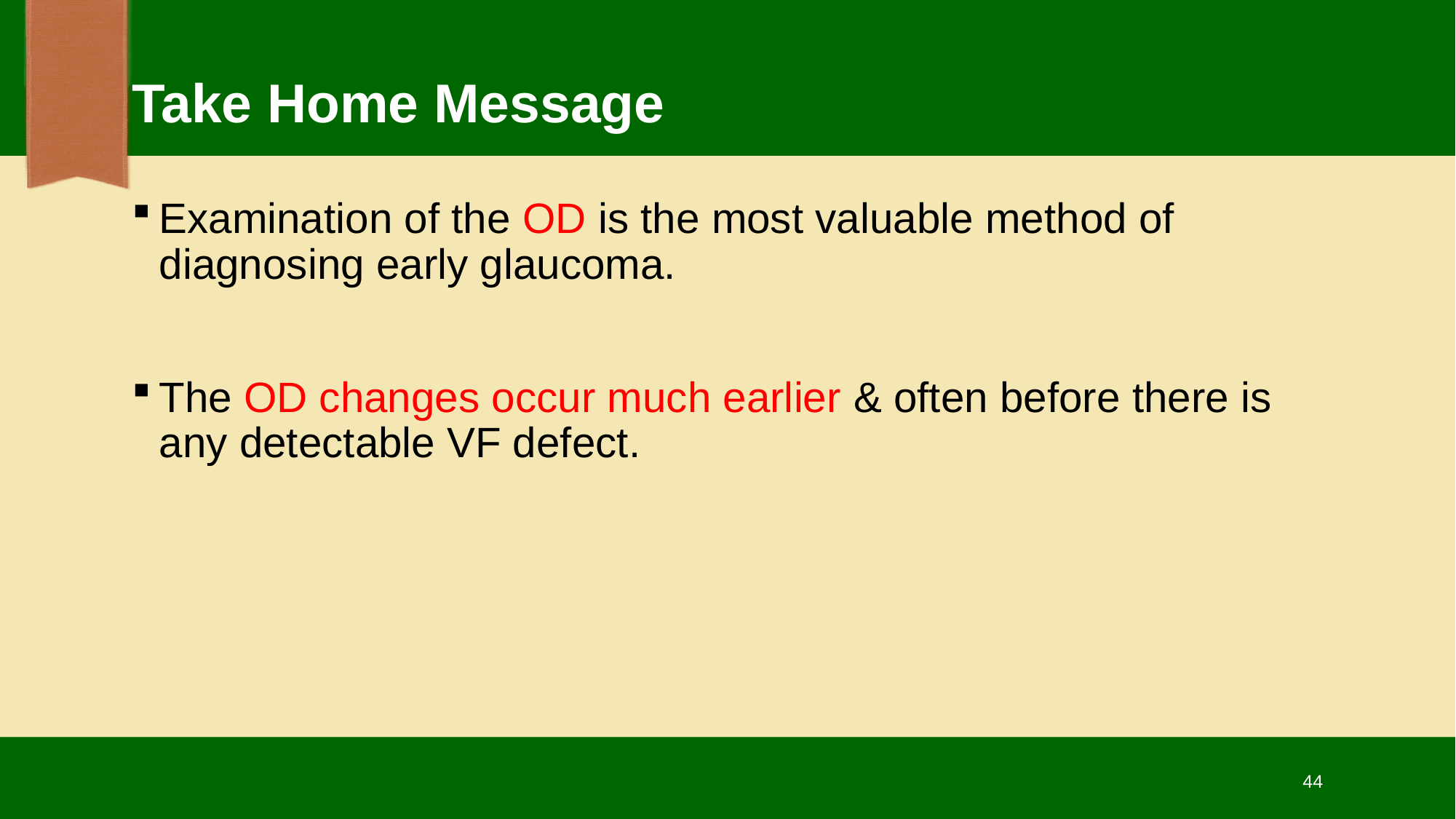

# Take Home Message
Examination of the OD is the most valuable method of diagnosing early glaucoma.

The OD changes occur much earlier & often before there is any detectable VF defect.
44